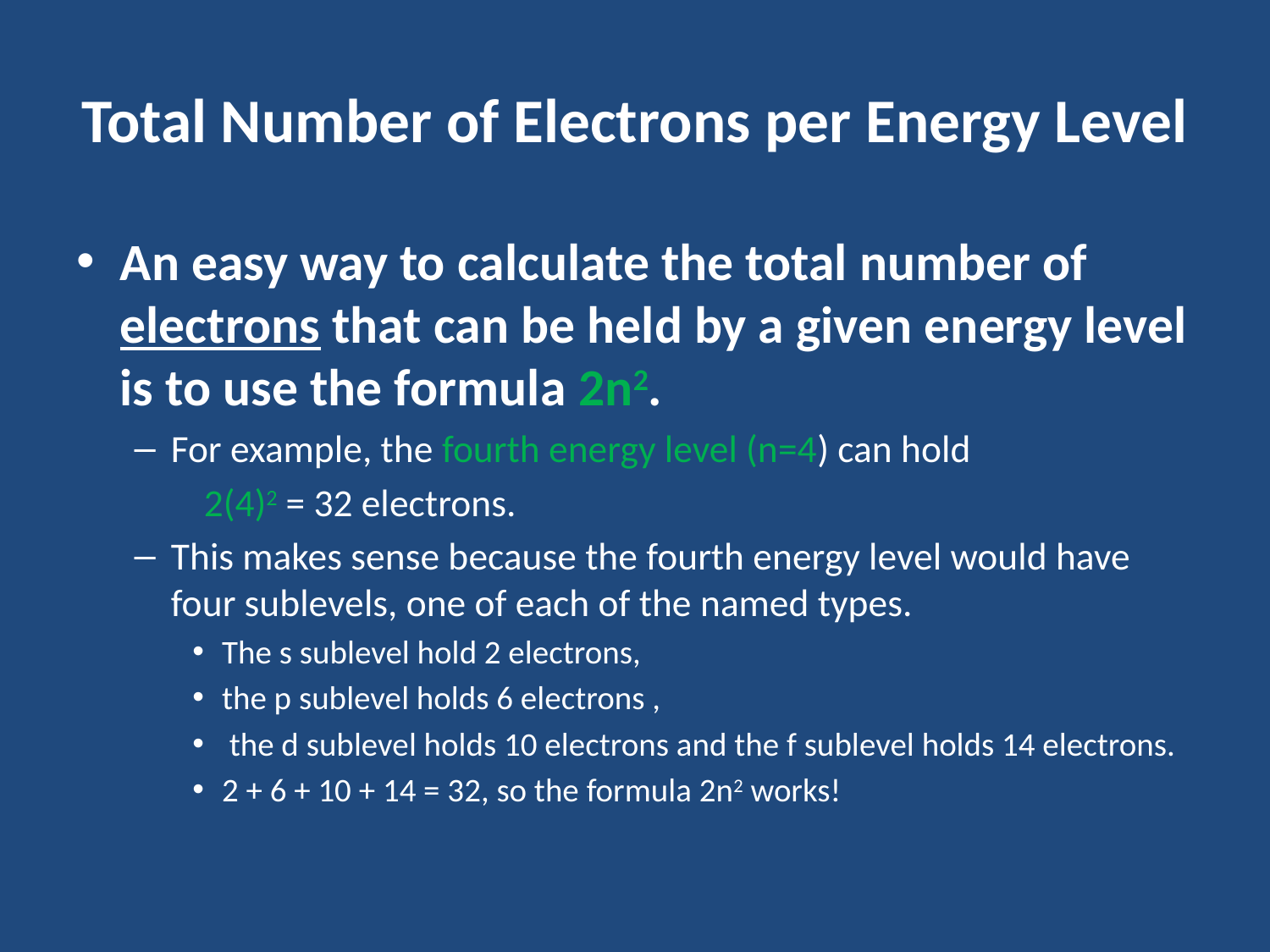

# Total Number of Electrons per Energy Level
An easy way to calculate the total number of electrons that can be held by a given energy level is to use the formula 2n2.
For example, the fourth energy level (n=4) can hold
        2(4)2 = 32 electrons.
This makes sense because the fourth energy level would have four sublevels, one of each of the named types.
The s sublevel hold 2 electrons,
the p sublevel holds 6 electrons ,
 the d sublevel holds 10 electrons and the f sublevel holds 14 electrons.
2 + 6 + 10 + 14 = 32, so the formula 2n2 works!